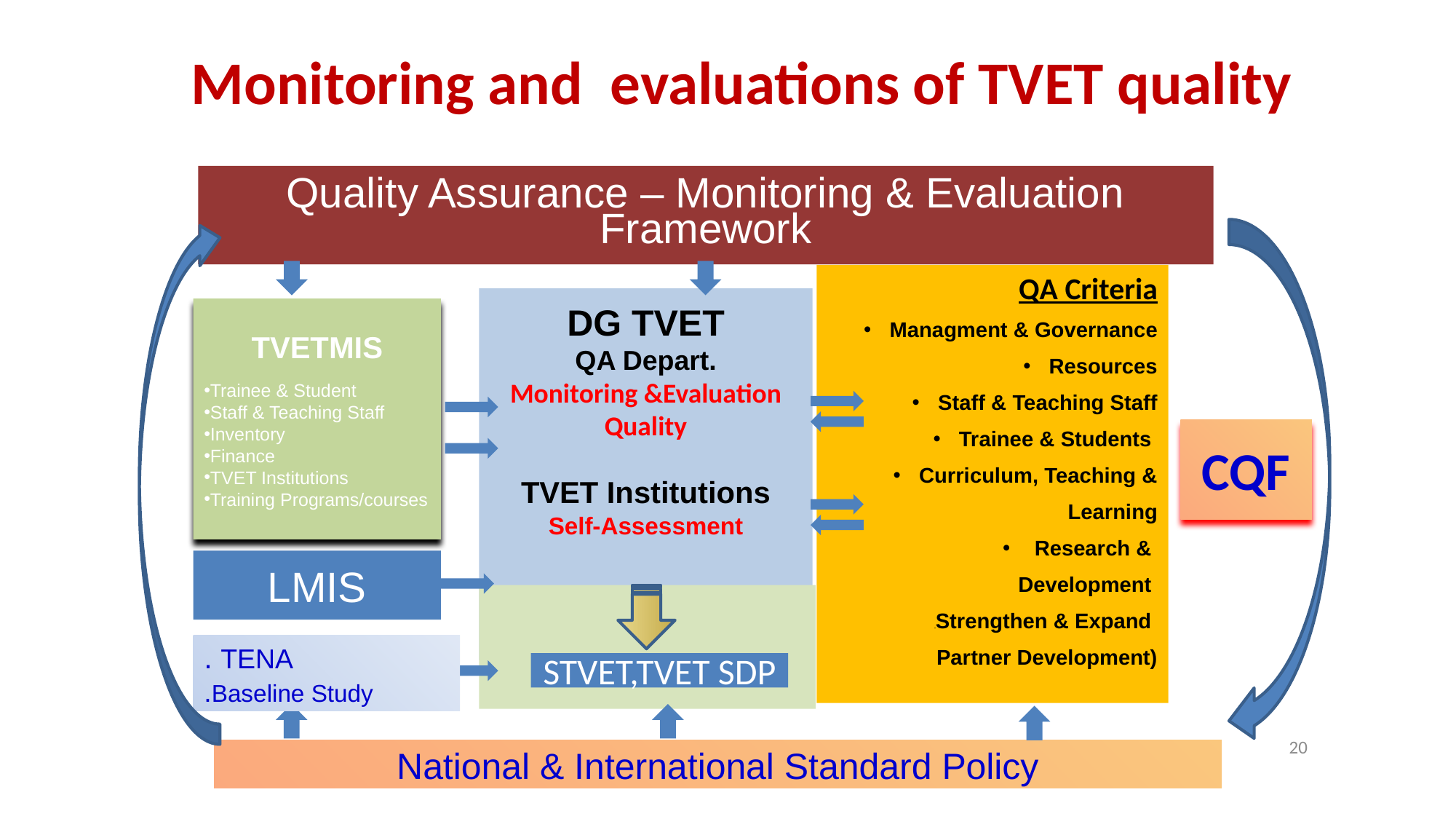

Monitoring and  evaluations of TVET quality

Quality Assurance – Monitoring & Evaluation Framework

QA Criteria
Managment & Governance
Resources
Staff & Teaching Staff
Trainee & Students
Curriculum, Teaching & Learning
 Research &
Development
((Strengthen & Expand
Partner Development)

DG TVET
QA Depart.
Monitoring &Evaluation Quality

TVET Institutions​
Self-Assessment

TVETMIS

Trainee & Student
Staff & Teaching Staff
Inventory
Finance
TVET Institutions
Training Programs/courses

LMIS

. TENA
.Baseline Study
STVET,TVET SDP

National & International Standard Policy

CQF

20